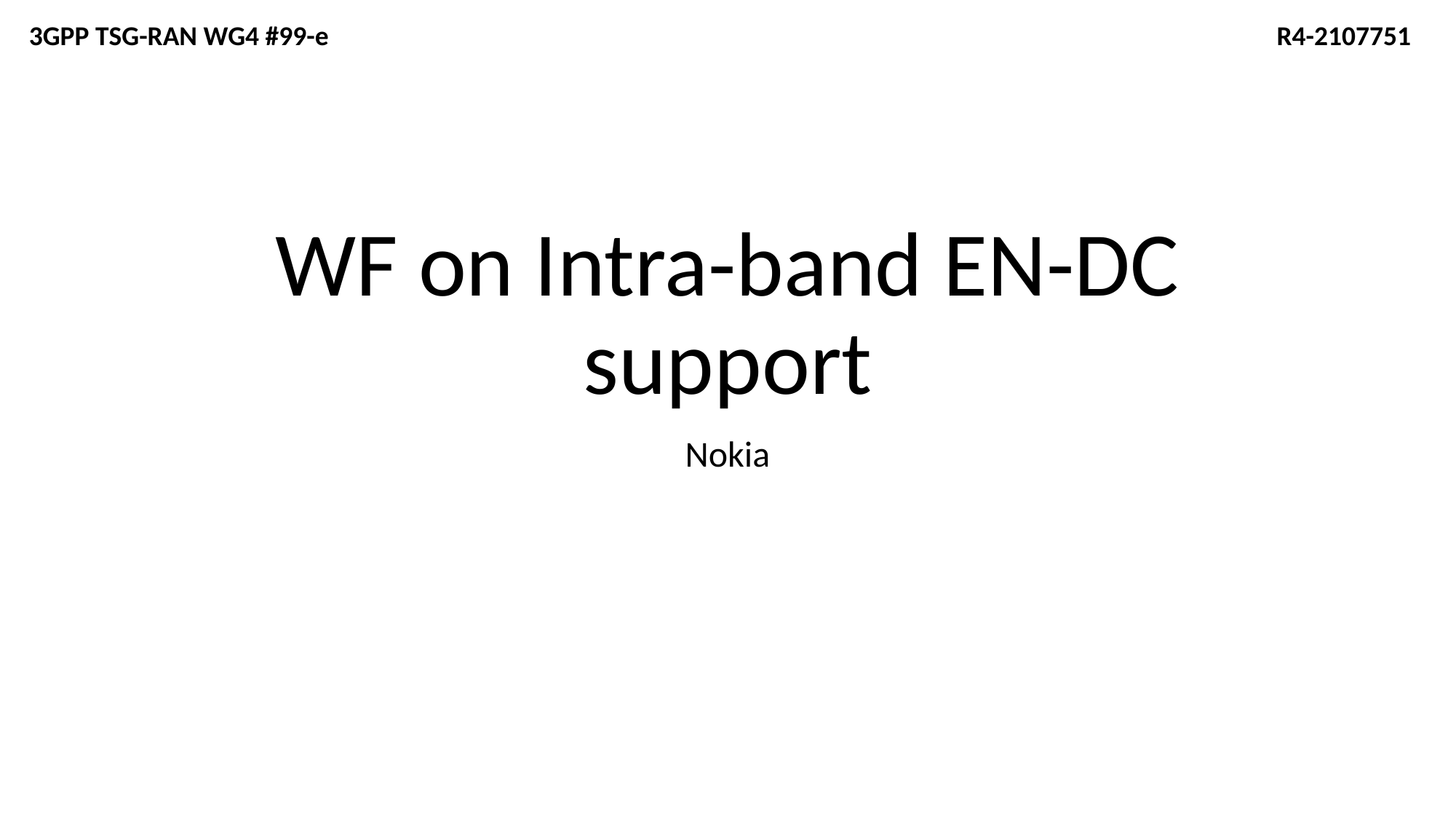

3GPP TSG-RAN WG4 #99-e
R4-2107751
# WF on Intra-band EN-DC support
Nokia